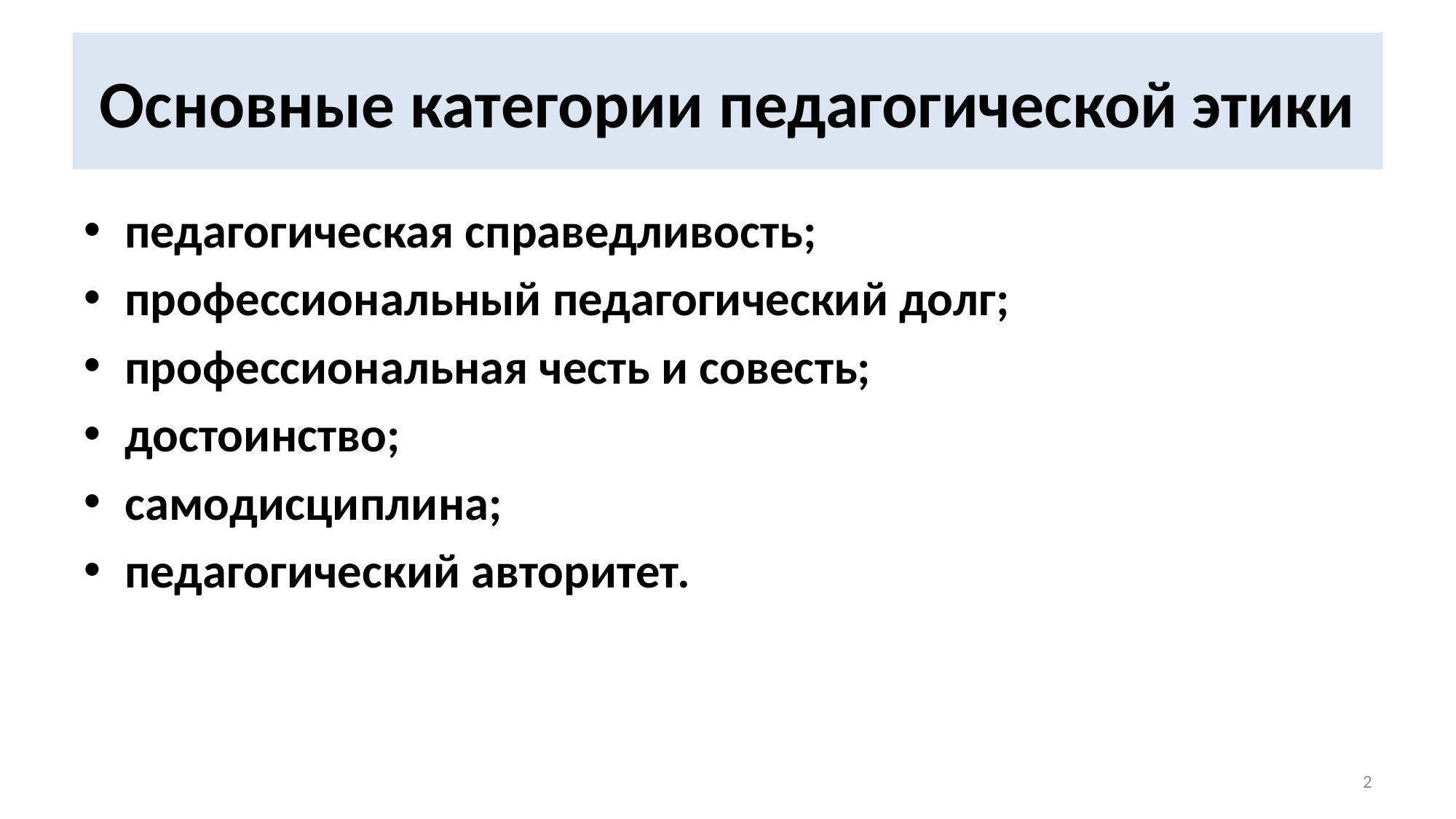

# Основные категории педагогической этики
педагогическая справедливость;
профессиональный педагогический долг;
профессиональная честь и совесть;
достоинство;
самодисциплина;
педагогический авторитет.
2